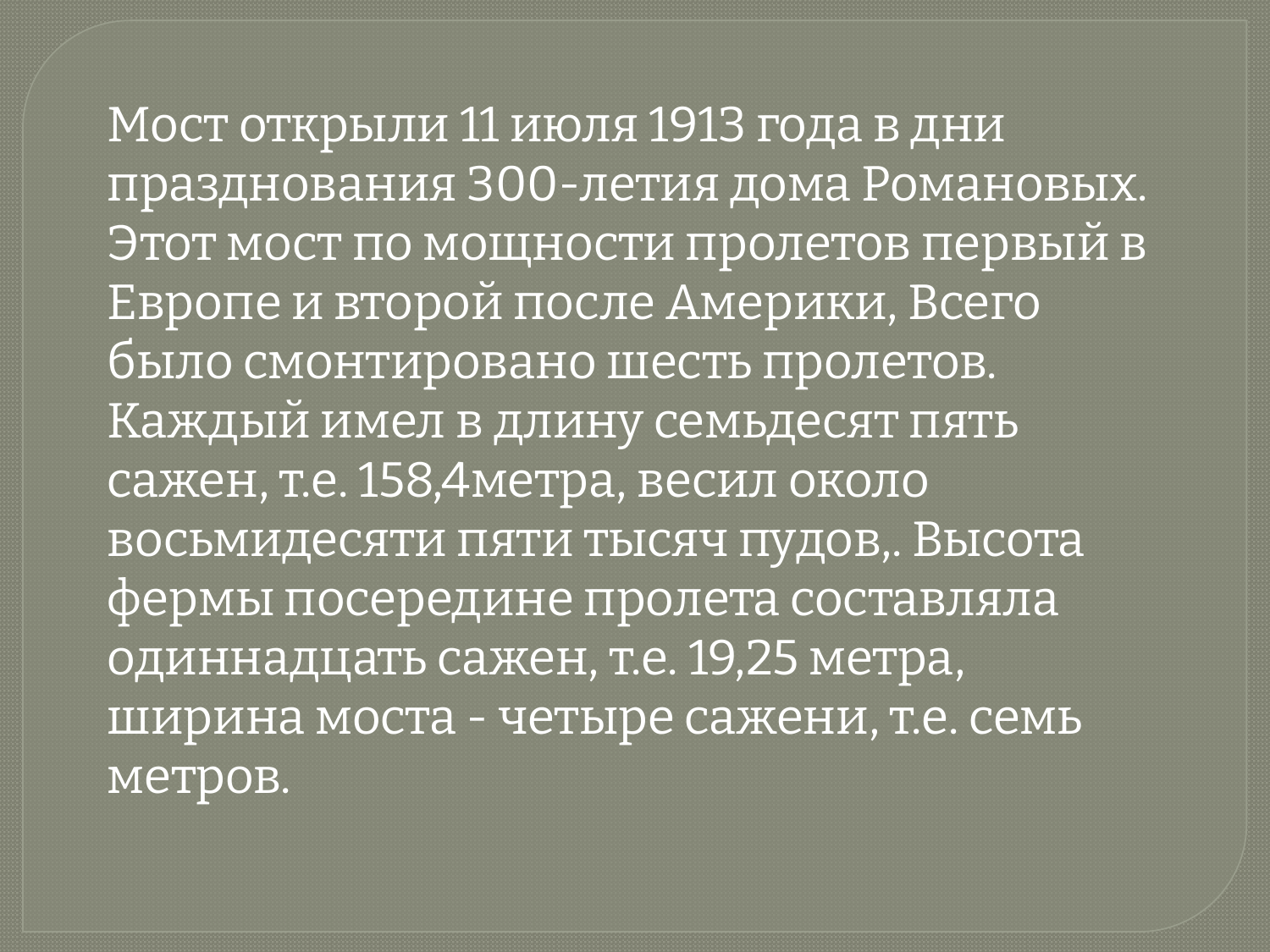

Мост открыли 11 июля 1913 года в дни празднования 300-летия дома Романовых. Этот мост по мощности пролетов первый в Европе и второй после Америки, Всего было смонтировано шесть пролетов. Каждый имел в длину семьдесят пять сажен, т.е. 158,4метра, весил около восьмидесяти пяти тысяч пудов,. Высота фермы посередине пролета составляла одиннадцать сажен, т.е. 19,25 метра, ширина моста - четыре сажени, т.е. семь метров.